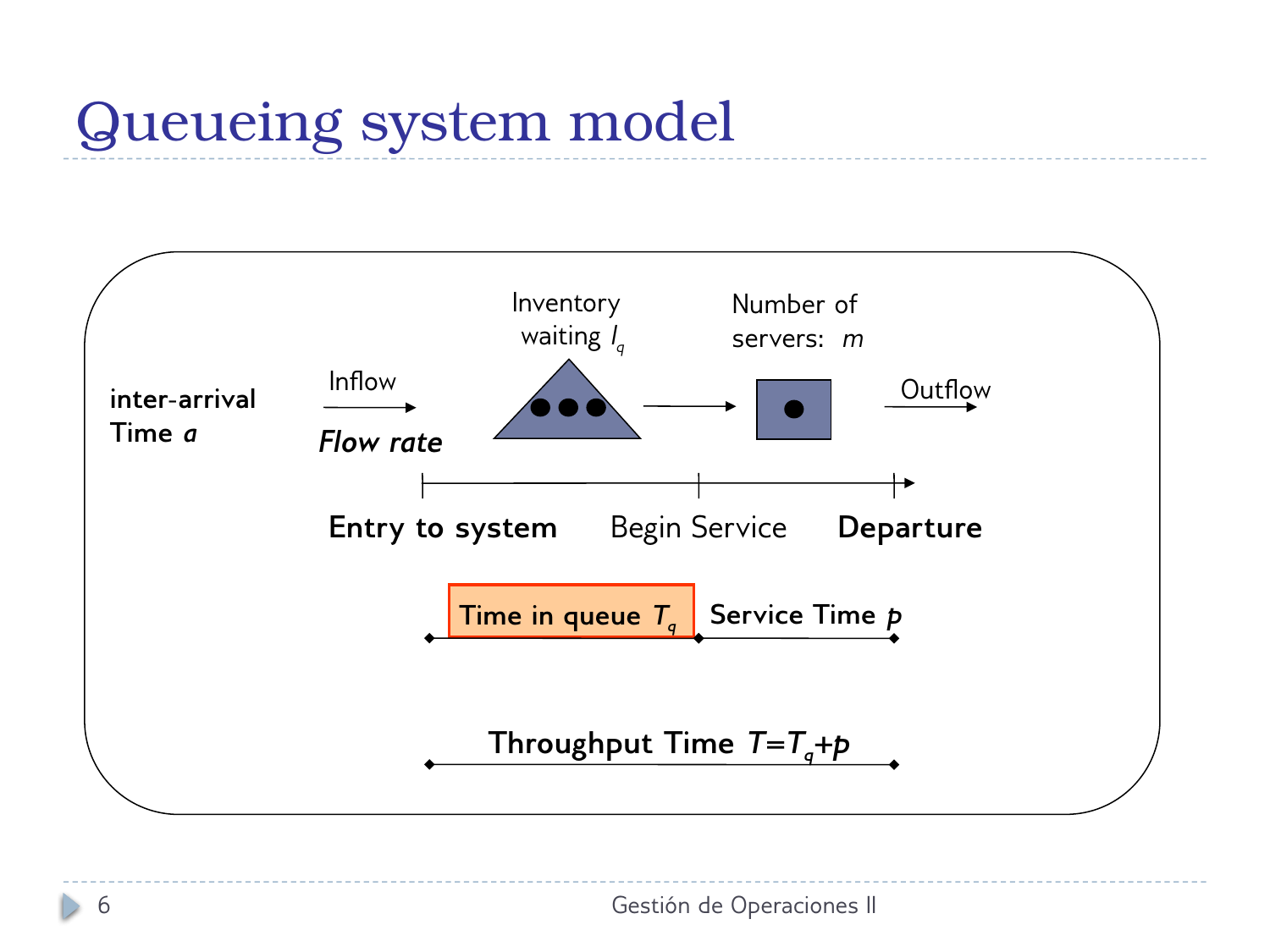

# Queueing system model

  Inventory
   waiting Iq
Number of servers:  m
Inflow

Outflow
inter-arrival
Time a

Flow rate

Entry to system
Begin Service
Departure

Service Time p
Time in queue Tq

Throughput Time T=Tq+p

6
Gestión de Operaciones II